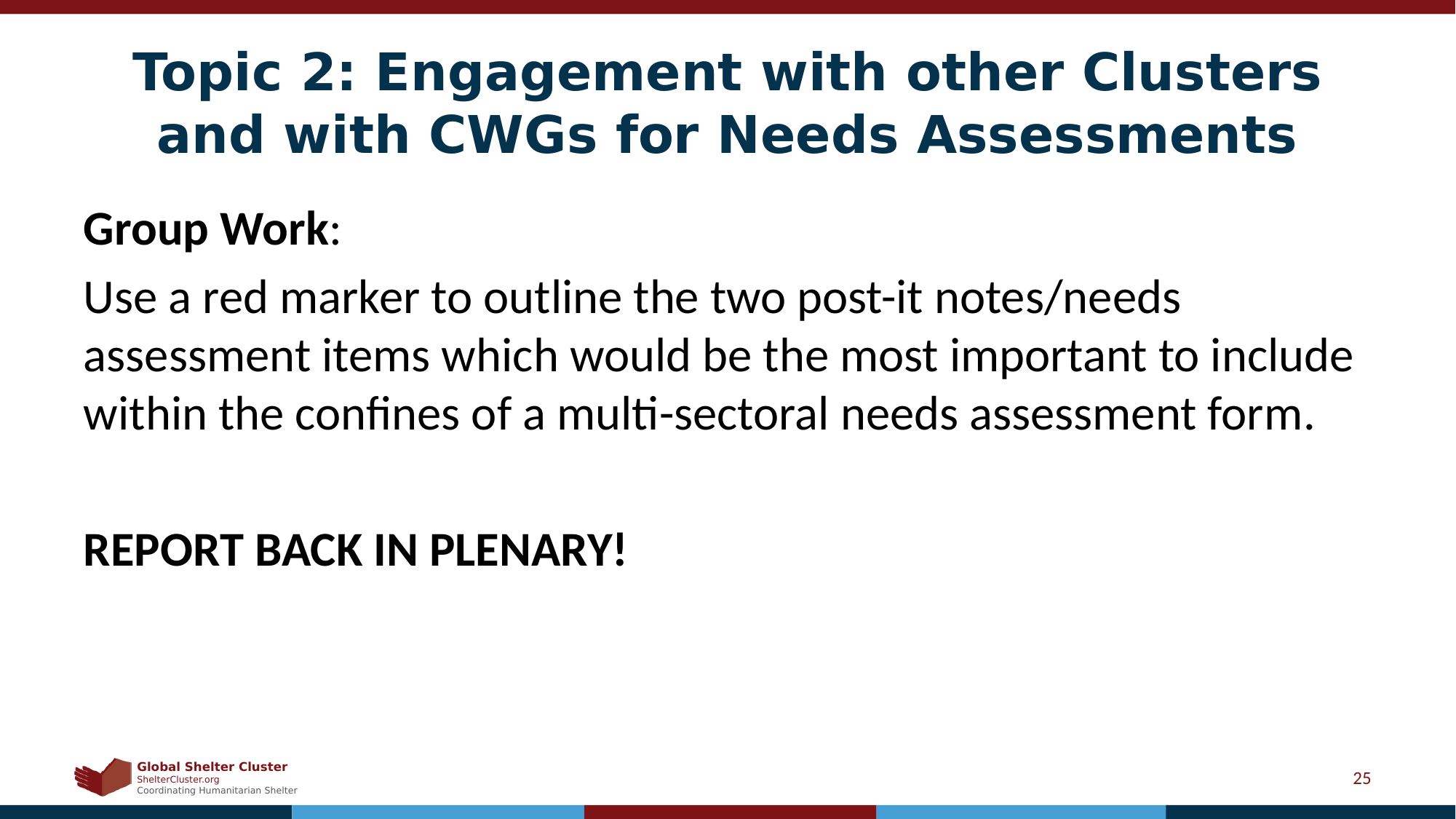

# Topic 2: Engagement with other Clusters and with CWGs for Needs Assessments
Group Work:
Use a red marker to outline the two post-it notes/needs assessment items which would be the most important to include within the confines of a multi-sectoral needs assessment form.

REPORT BACK IN PLENARY!

25